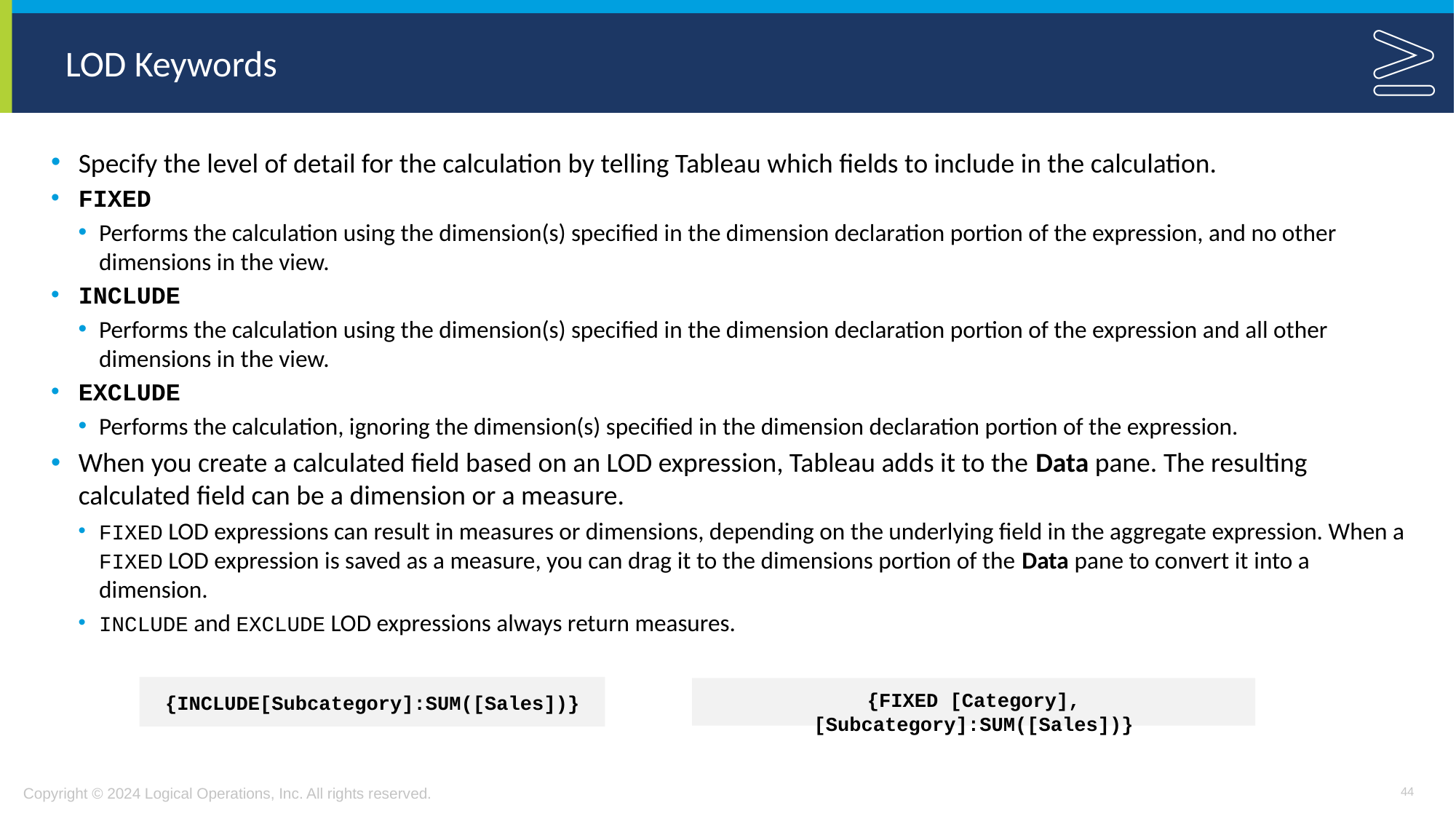

# LOD Keywords
Specify the level of detail for the calculation by telling Tableau which fields to include in the calculation.
FIXED
Performs the calculation using the dimension(s) specified in the dimension declaration portion of the expression, and no other dimensions in the view.
INCLUDE
Performs the calculation using the dimension(s) specified in the dimension declaration portion of the expression and all other dimensions in the view.
EXCLUDE
Performs the calculation, ignoring the dimension(s) specified in the dimension declaration portion of the expression.
When you create a calculated field based on an LOD expression, Tableau adds it to the Data pane. The resulting calculated field can be a dimension or a measure.
FIXED LOD expressions can result in measures or dimensions, depending on the underlying field in the aggregate expression. When a FIXED LOD expression is saved as a measure, you can drag it to the dimensions portion of the Data pane to convert it into a dimension.
INCLUDE and EXCLUDE LOD expressions always return measures.

{INCLUDE[Subcategory]:SUM([Sales])}

{FIXED [Category],[Subcategory]:SUM([Sales])}
44